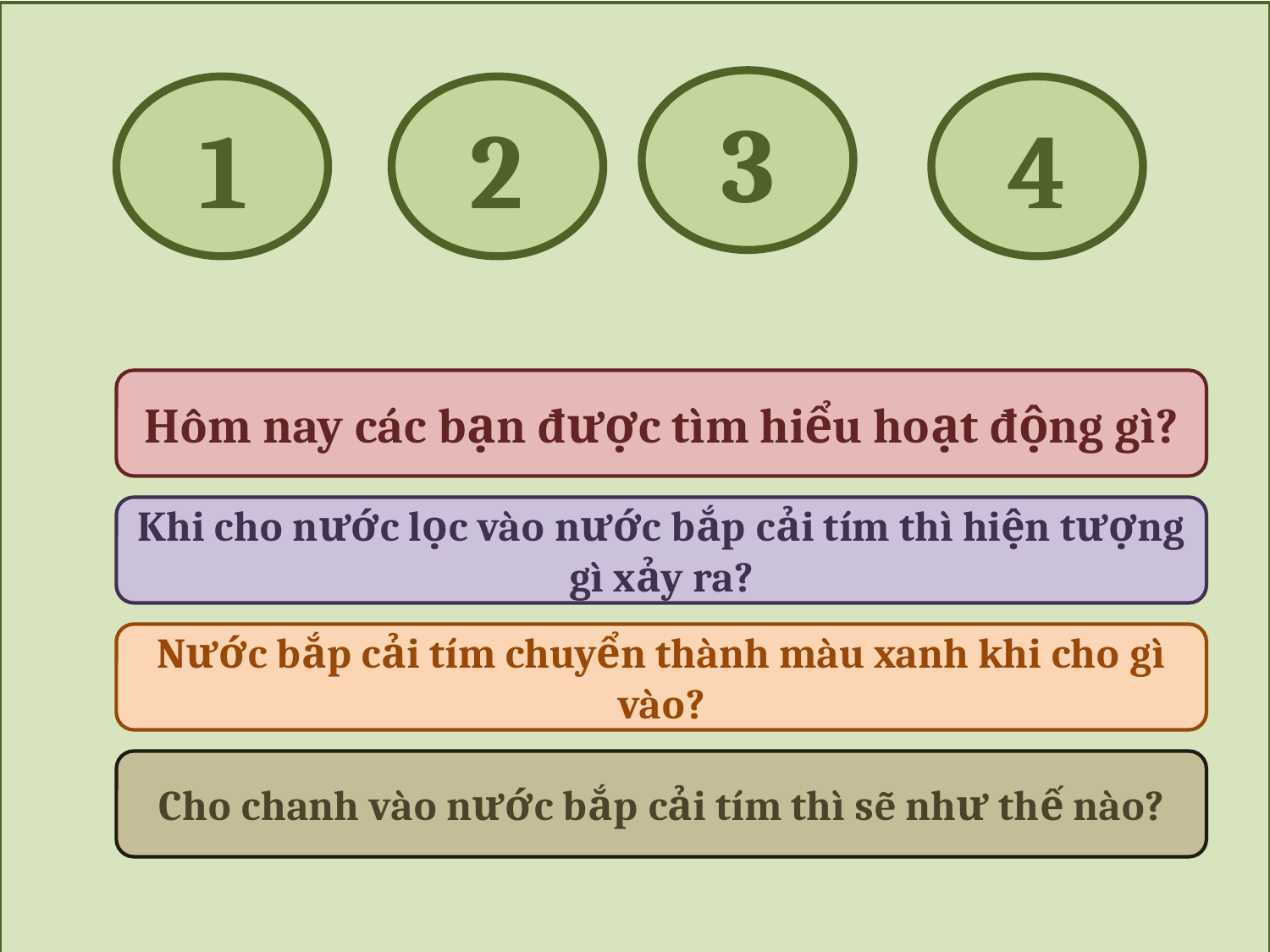

3
1
2
4
Hôm nay các bạn được tìm hiểu hoạt động gì?
Khi cho nước lọc vào nước bắp cải tím thì hiện tượng gì xảy ra?
Nước bắp cải tím chuyển thành màu xanh khi cho gì vào?
Cho chanh vào nước bắp cải tím thì sẽ như thế nào?